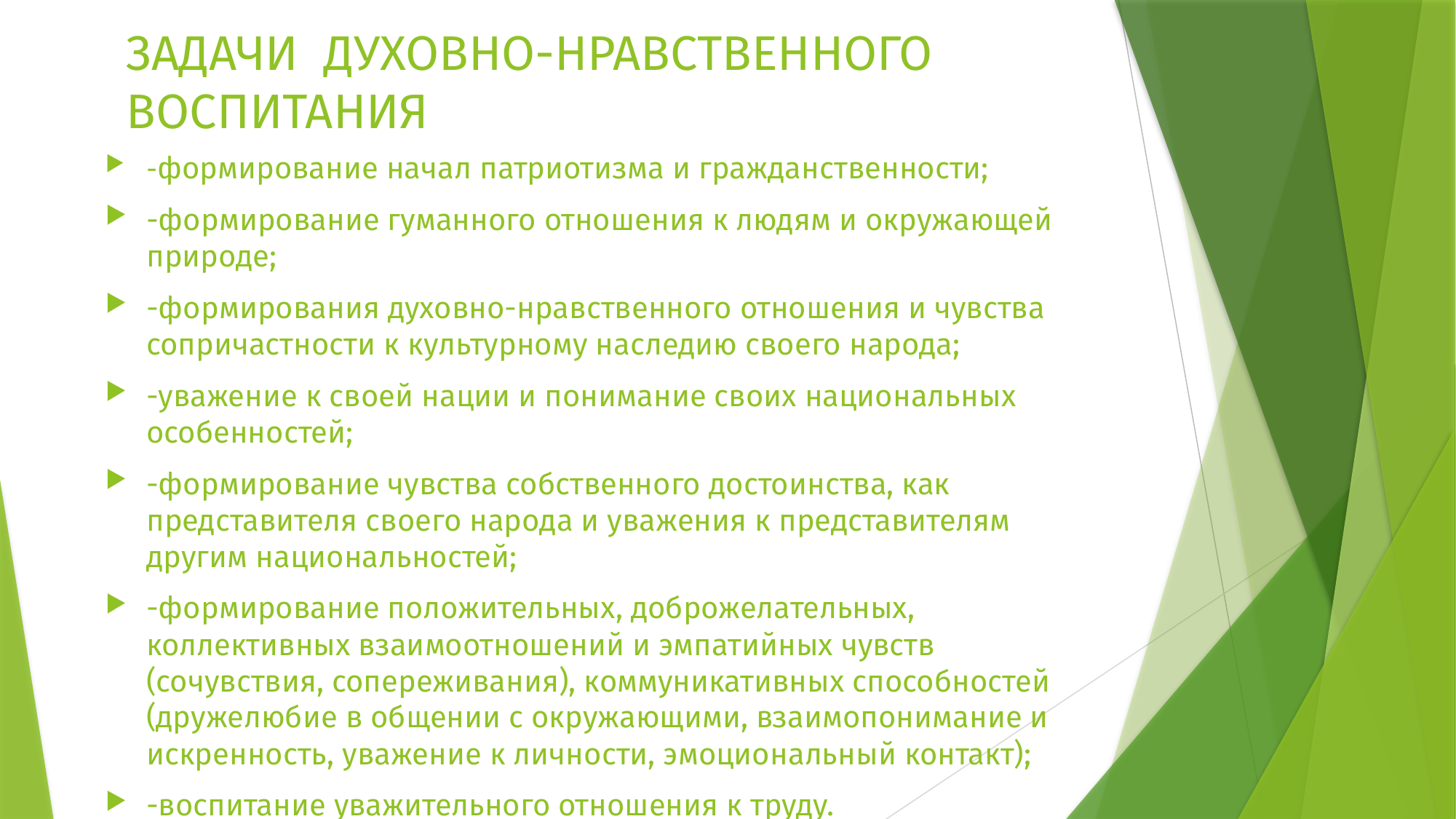

# ЗАДАЧИ  ДУХОВНО-НРАВСТВЕННОГО ВОСПИТАНИЯ

-формирование начал патриотизма и гражданственности;
-формирование гуманного отношения к людям и окружающей природе;
-формирования духовно-нравственного отношения и чувства сопричастности к культурному наследию своего народа;
-уважение к своей нации и понимание своих национальных особенностей;
-формирование чувства собственного достоинства, как представителя своего народа и уважения к представителям другим национальностей;
-формирование положительных, доброжелательных, коллективных взаимоотношений и эмпатийных чувств (сочувствия, сопереживания), коммуникативных способностей (дружелюбие в общении с окружающими, взаимопонимание и искренность, уважение к личности, эмоциональный контакт);
-воспитание уважительного отношения к труду.